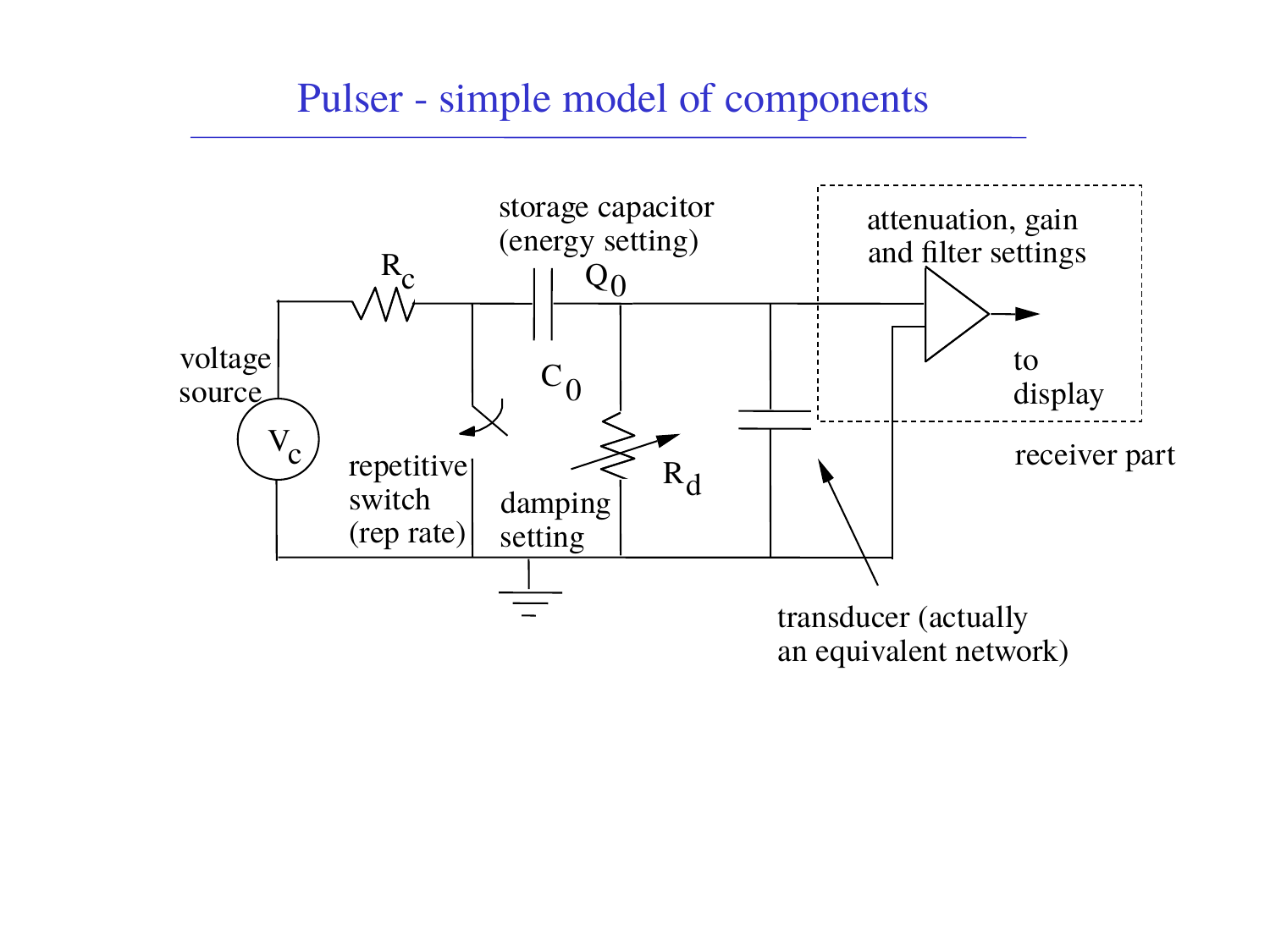

Pulser - simple model of components

storage capacitor

attenuation, gain
(energy setting)
and filter settings
R
Q
c

0

voltage
to
C
0
source
display

V
receiver part

c

repetitive
R

d
switch

damping
(rep rate)
setting

transducer (actually

an equivalent network)